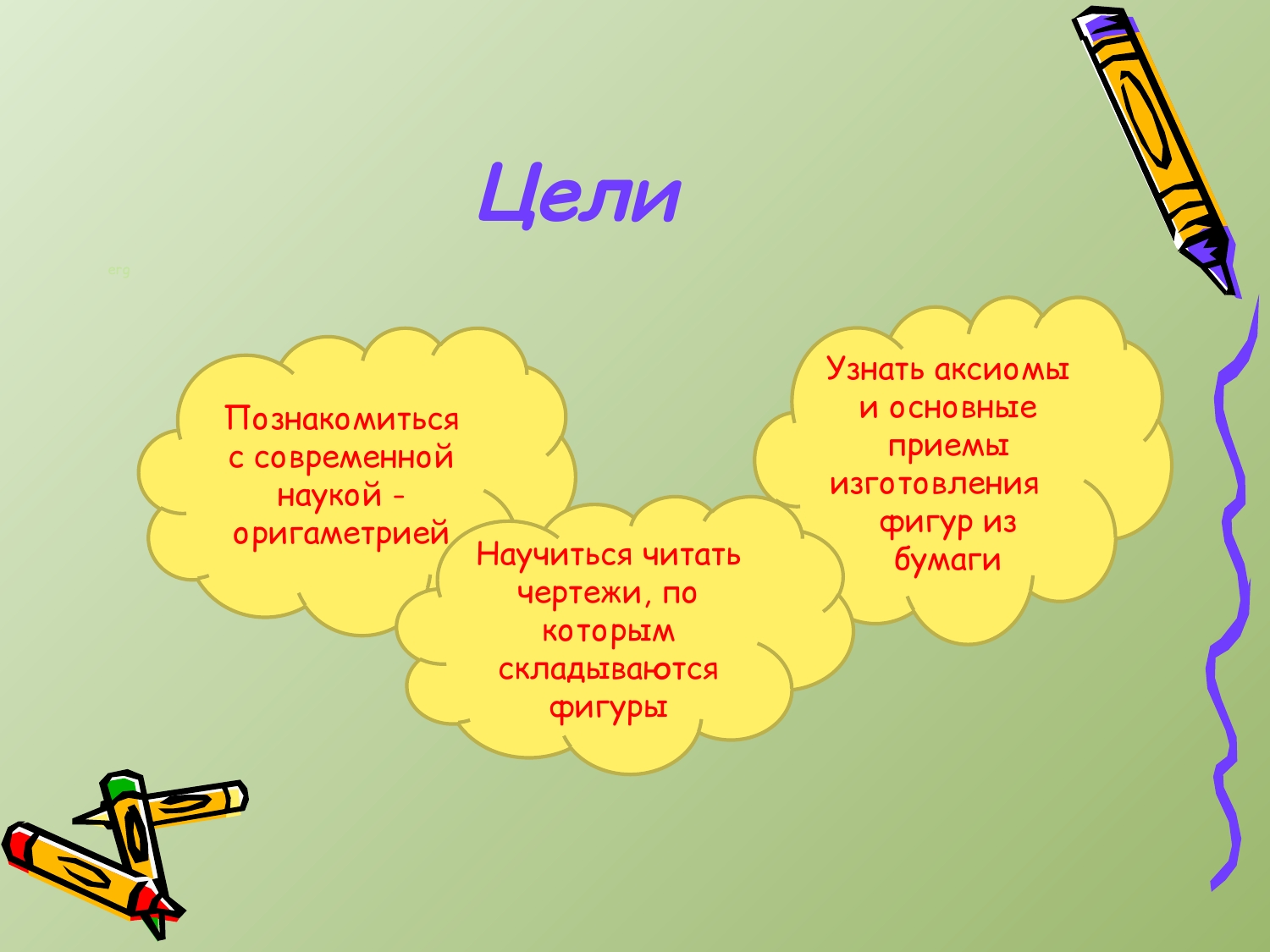

Цели
erg
Узнать аксиомы и основные приемы изготовления    фигур из бумаги
Познакомиться с современной наукой -оригаметрией
Научиться читать чертежи, по которым складываются фигуры